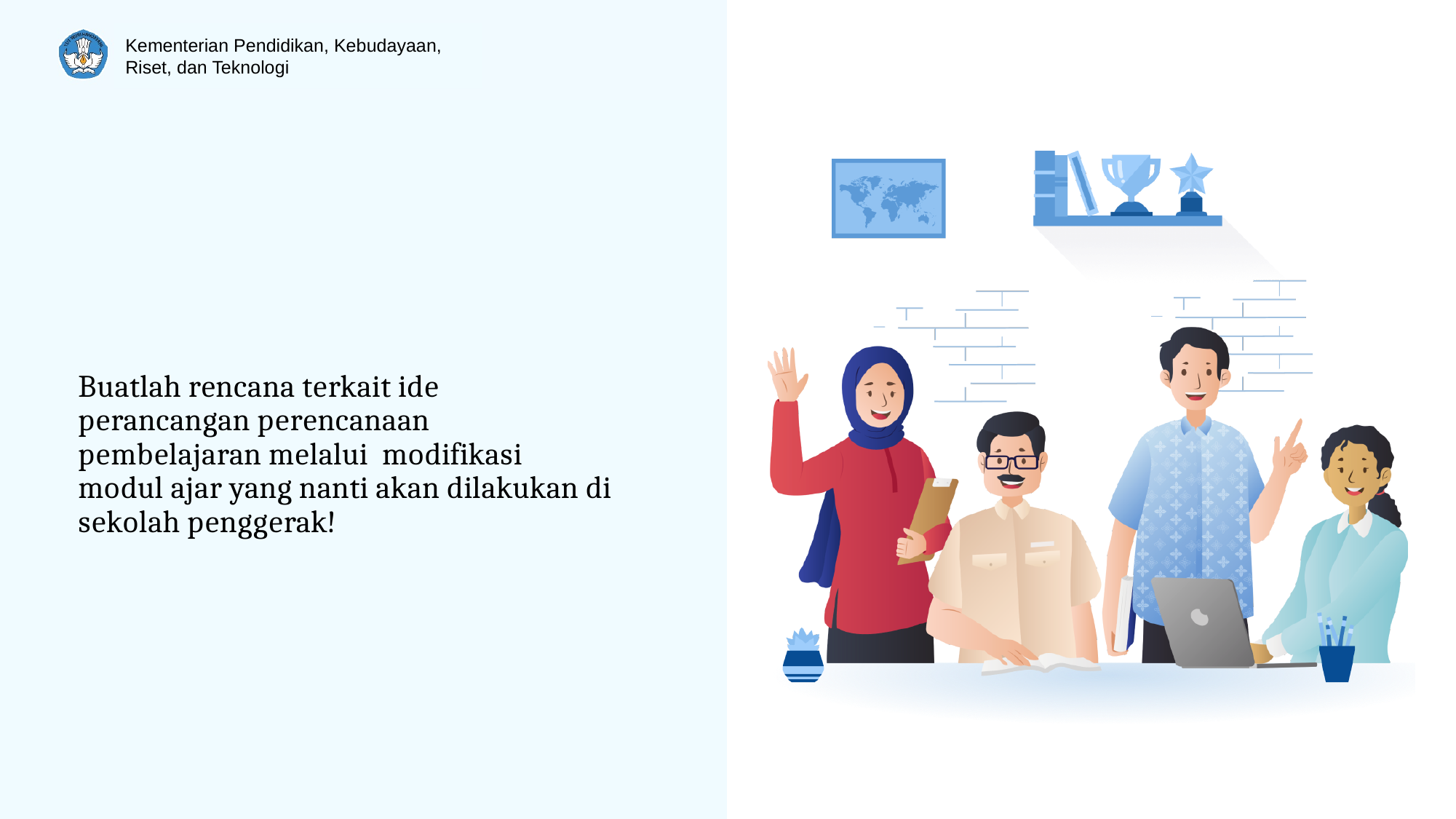

# Buatlah rencana terkait ide perancangan perencanaan pembelajaran melalui  modifikasi modul ajar yang nanti akan dilakukan di sekolah penggerak!